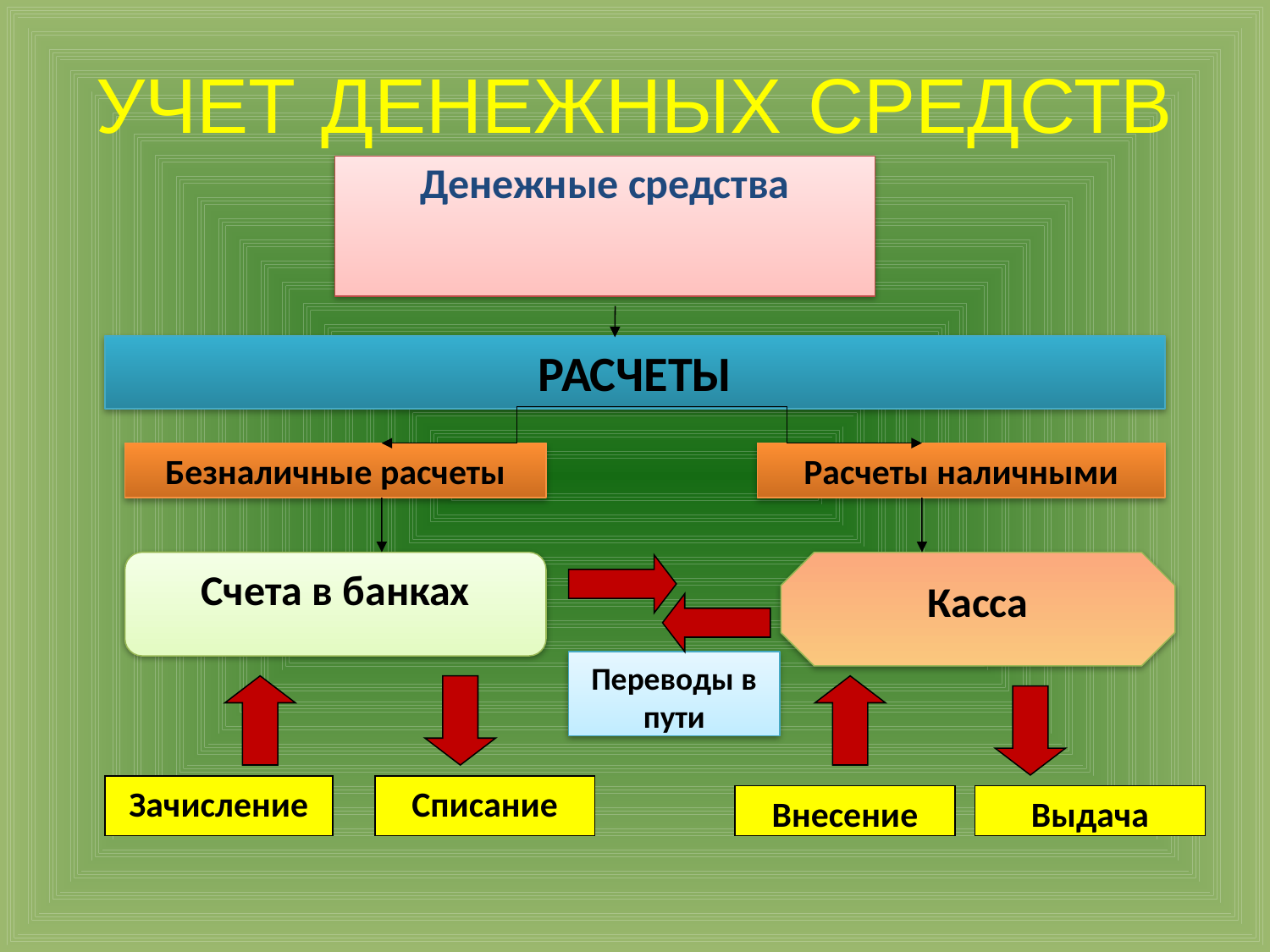

# УЧЕТ ДЕНЕЖНЫХ СРЕДСТВ
Денежные средства
РАСЧЕТЫ
Безналичные расчеты
Расчеты наличными

Счета в банках
Касса

Переводы в пути

Зачисление
Списание
Внесение
Выдача